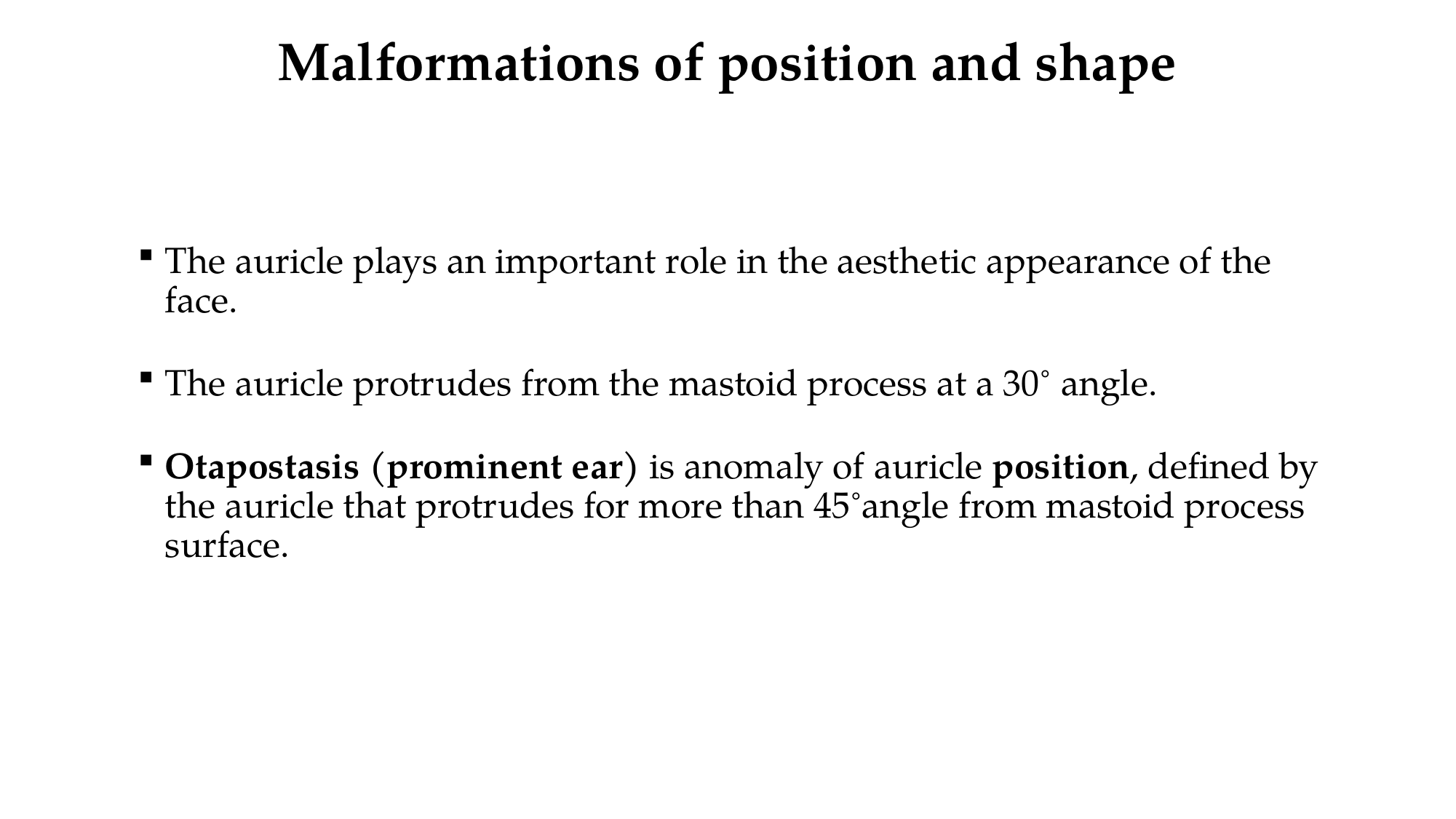

Malformations of position and shape
The auricle plays an important role in the aesthetic appearance of the face.

The auricle protrudes from the mastoid process at a 30˚ angle.

Otapostasis (prominent ear) is anomaly of auricle position, defined by the auricle that protrudes for more than 45˚angle from mastoid process surface.